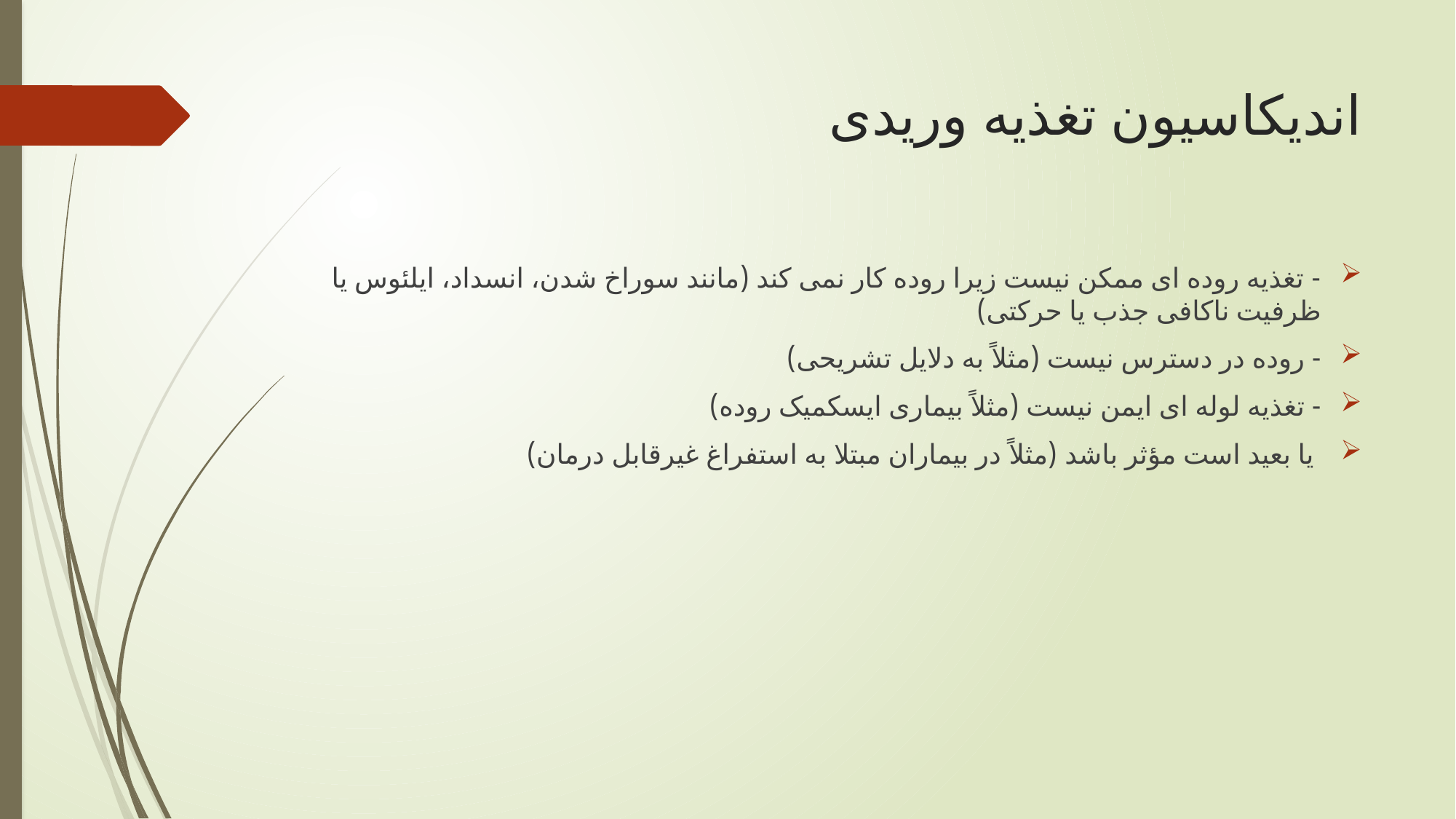

# اندیکاسیون تغذیه وریدی
- تغذیه روده ای ممکن نیست زیرا روده کار نمی کند (مانند سوراخ شدن، انسداد، ایلئوس یا ظرفیت ناکافی جذب یا حرکتی)
- روده در دسترس نیست (مثلاً به دلایل تشریحی)
- تغذیه لوله ای ایمن نیست (مثلاً بیماری ایسکمیک روده)
 یا بعید است مؤثر باشد (مثلاً در بیماران مبتلا به استفراغ غیرقابل درمان)